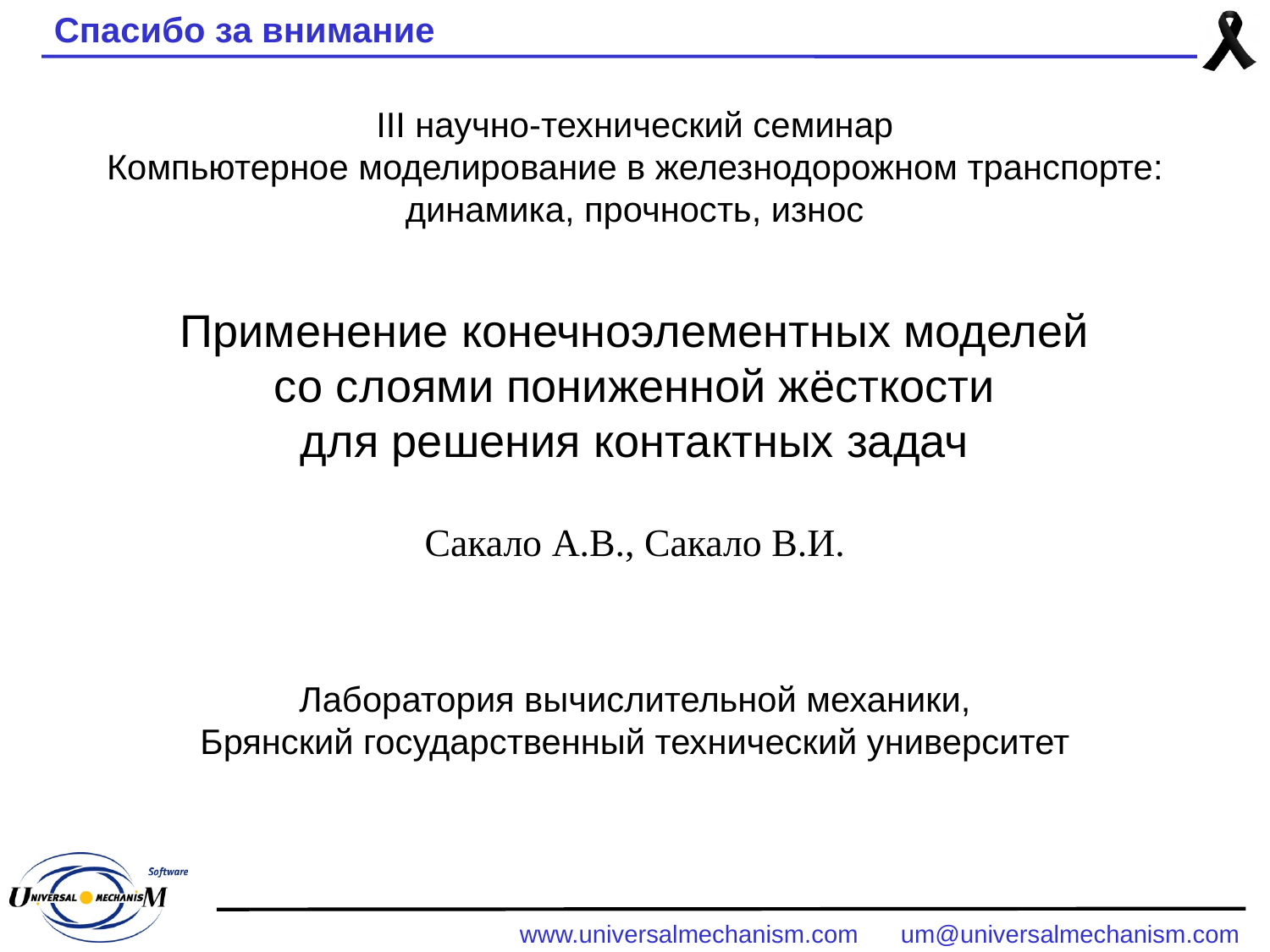

Спасибо за внимание
III научно-технический семинар
Компьютерное моделирование в железнодорожном транспорте:
динамика, прочность, износ
Применение конечноэлементных моделей
со слоями пониженной жёсткости
для решения контактных задач
Сакало А.В., Сакало В.И.
Лаборатория вычислительной механики,
Брянский государственный технический университет